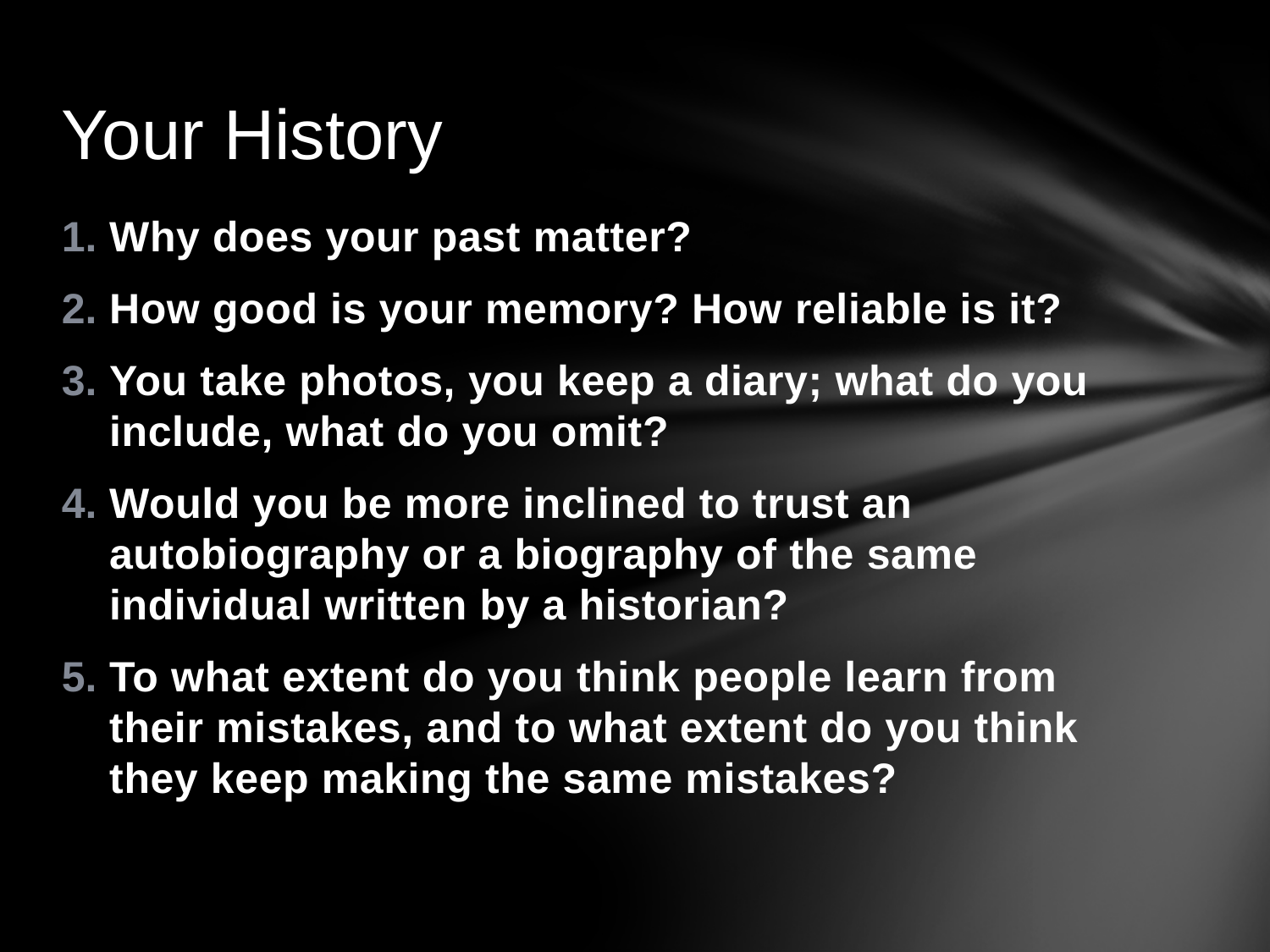

# Your History
Why does your past matter?
How good is your memory? How reliable is it?
You take photos, you keep a diary; what do you include, what do you omit?
Would you be more inclined to trust an autobiography or a biography of the same individual written by a historian?
To what extent do you think people learn from their mistakes, and to what extent do you think they keep making the same mistakes?